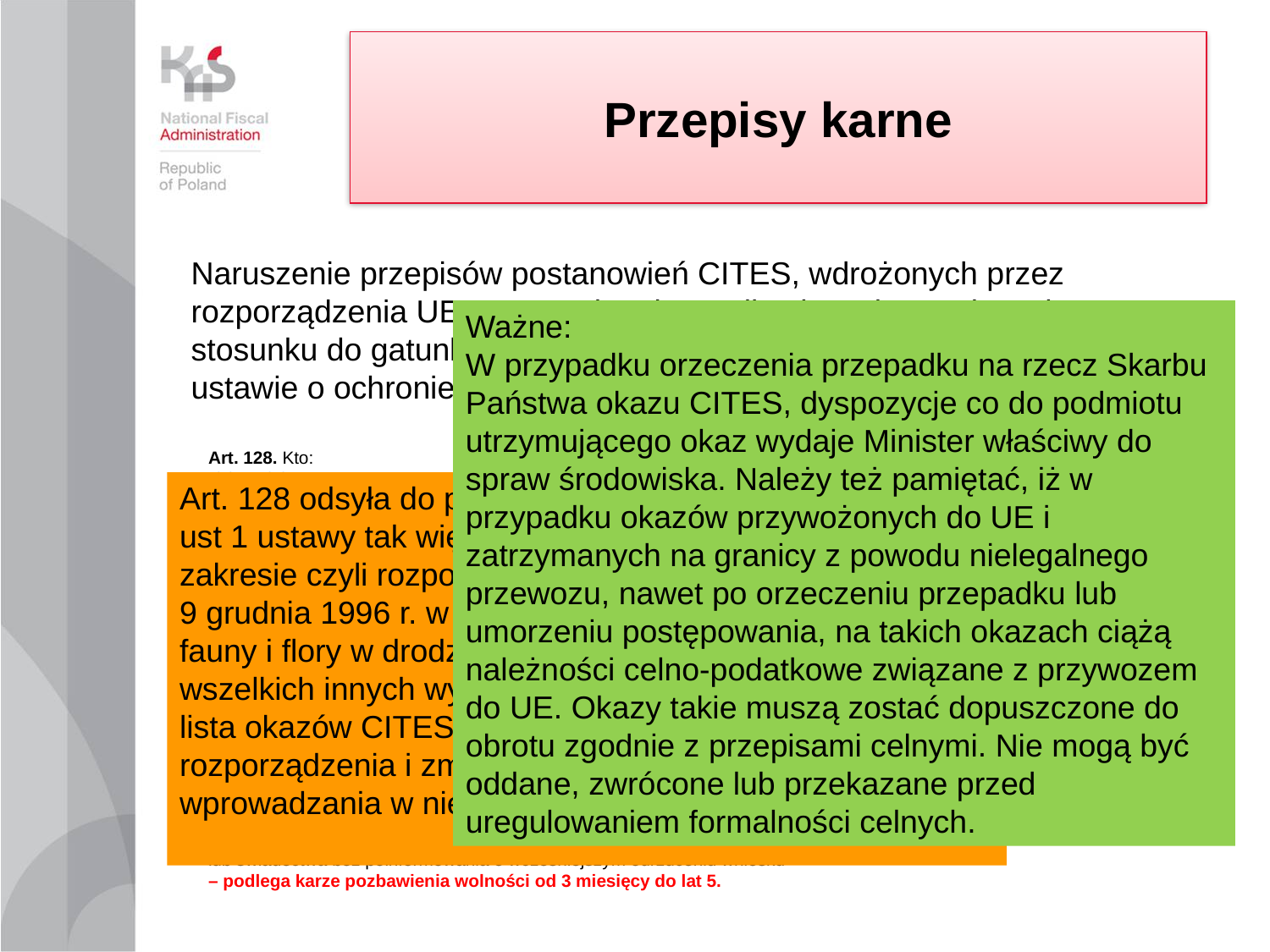

# Przepisy karne
Naruszenie przepisów postanowień CITES, wdrożonych przez rozporządzenia UE w tym zakresie, czyli zakazy i ograniczenia w stosunku do gatunków zagrożonych wyginięciem, zostały określone w ustawie o ochronie - art. 128 ustawy o ochronie przyrody.
Ważne:
W przypadku orzeczenia przepadku na rzecz Skarbu Państwa okazu CITES, dyspozycje co do podmiotu utrzymującego okaz wydaje Minister właściwy do spraw środowiska. Należy też pamiętać, iż w przypadku okazów przywożonych do UE i zatrzymanych na granicy z powodu nielegalnego przewozu, nawet po orzeczeniu przepadku lub umorzeniu postępowania, na takich okazach ciążą należności celno-podatkowe związane z przywozem do UE. Okazy takie muszą zostać dopuszczone do obrotu zgodnie z przepisami celnymi. Nie mogą być oddane, zwrócone lub przekazane przed uregulowaniem formalności celnych.
Art. 128. Kto:
1) bez dokumentu wymaganego na podstawie przepisów, o których mowa w art. 61 ust. 1, lub wbrew jego warunkom przewozi przez granicę Unii Europejskiej okaz gatunku podlegającego ochronie na podstawie przepisów, o których mowa w art. 61 ust. 1,
2) narusza przepisy prawa Unii Europejskiej dotyczące ochrony gatunków dziko żyjących zwierząt i roślin w zakresie regulacji obrotu nimi poprzez:
a) nieprzedkładanie zgłoszenia importowego,
b) używanie okazów określonych gatunków w innym celu niż wskazany w zezwoleniu importowym,
c) korzystanie w sposób nieuprawniony ze zwolnień od nakazów przy dokonywaniu obrotu sztucznie rozmnożonymi roślinami, ©Kancelaria Sejmu s. 143/150
22.01.2021

d) oferowanie zbycia lub nabycia, nabywanie lub pozyskiwanie, używanie lub wystawianie publicznie w celach zarobkowych, zbywanie, przetrzymywanie lub przewożenie w celu zbycia okazów określonych gatunków roślin lub zwierząt,
e) używanie zezwolenia albo świadectwa dla okazu innego niż ten, dla którego było ono wydane,
f) składanie wniosku o wydanie zezwolenia importowego, eksportowego, reeksportowego, lub świadectwa bez poinformowania o wcześniejszym odrzuceniu wniosku
– podlega karze pozbawienia wolności od 3 miesięcy do lat 5.
Art. 128 odsyła do przepisów, o których mowa w art. 61, ust 1 ustawy tak więc wprost do rozporządzeń UE w tym zakresie czyli rozporządzenia Rady (WE) nr 338/97 z dnia 9 grudnia 1996 r. w sprawie ochrony gatunków dzikiej fauny i flory w drodze regulacji handlu nimi, oraz wszelkich innych wydanych na jego podstawie jak np. lista okazów CITES, która jest załącznikiem do ww. rozporządzenia i zmienia się cyklicznie w miarę wprowadzania w niej zmian.